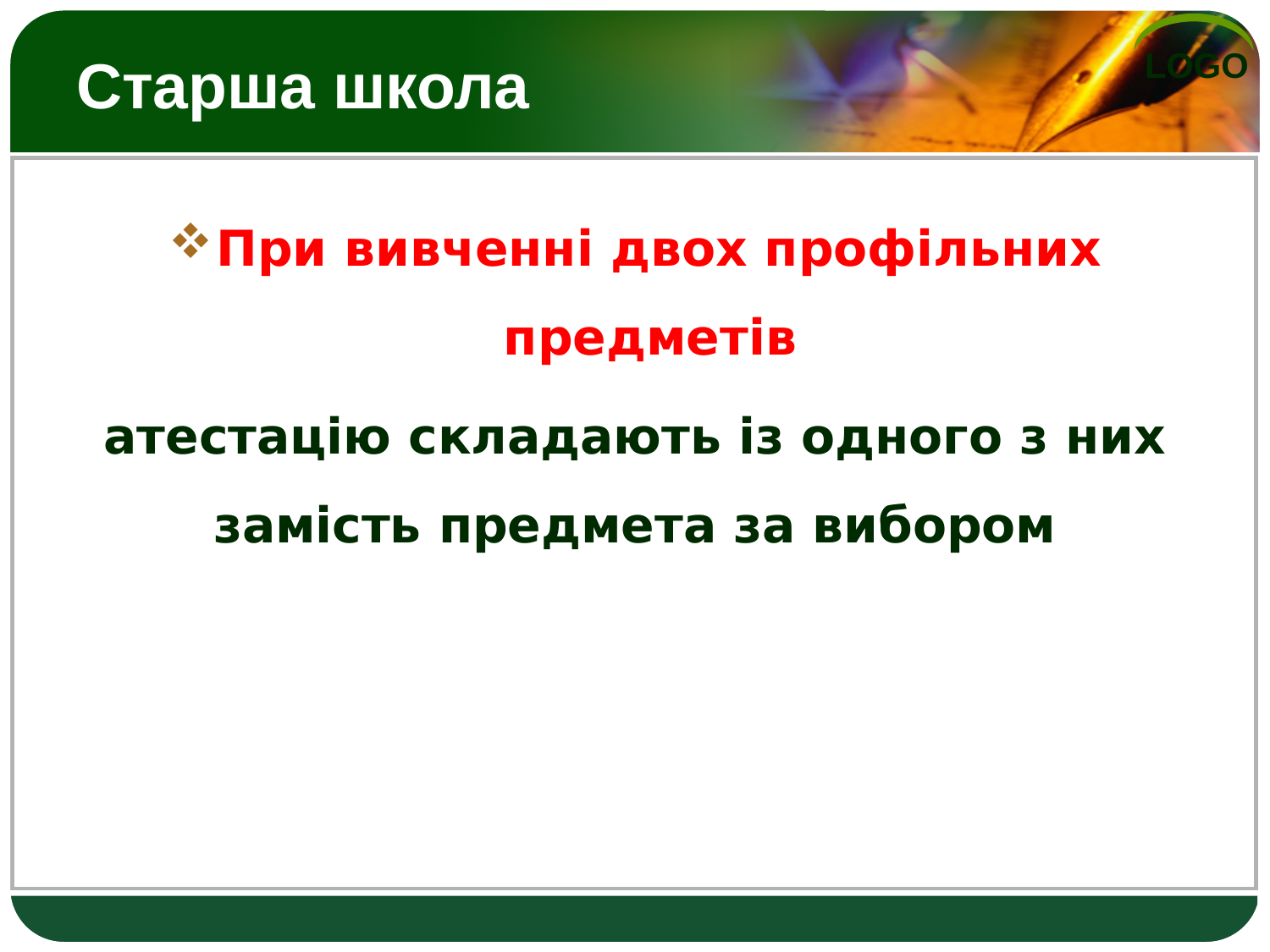

# Старша школа
При вивченні двох профільних предметів
атестацію складають із одного з них замість предмета за вибором